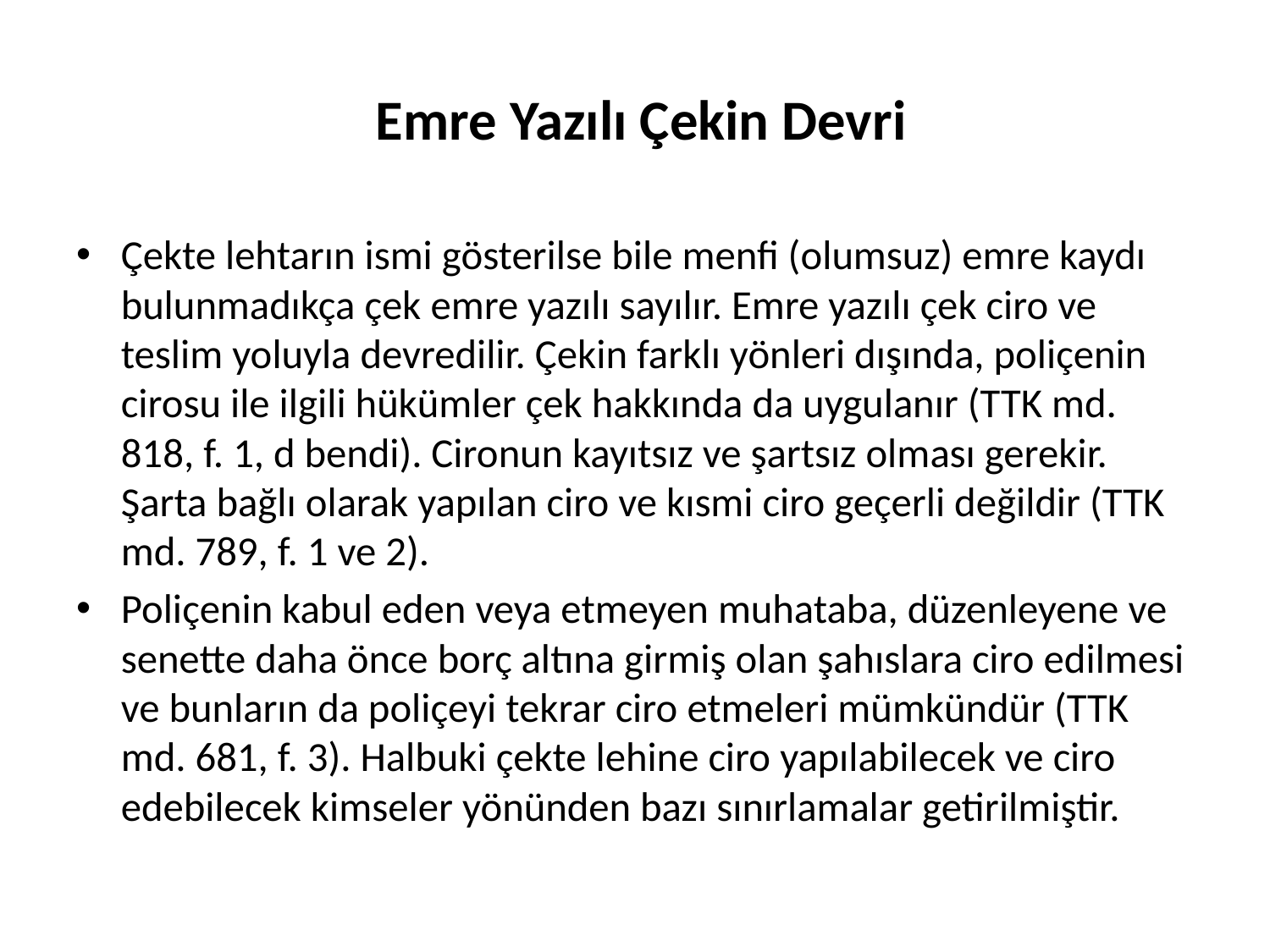

# Emre Yazılı Çekin Devri
Çekte lehtarın ismi gösterilse bile menfi (olumsuz) emre kaydı bulunmadıkça çek emre yazılı sayılır. Emre yazılı çek ciro ve teslim yoluyla devredilir. Çekin farklı yönleri dışında, poliçenin cirosu ile ilgili hükümler çek hakkında da uygulanır (TTK md. 818, f. 1, d bendi). Cironun kayıtsız ve şartsız olması gerekir. Şarta bağlı olarak yapılan ciro ve kısmi ciro geçerli değildir (TTK md. 789, f. 1 ve 2).
Poliçenin kabul eden veya etmeyen muhataba, düzenleyene ve senette daha önce borç altına girmiş olan şahıslara ciro edilmesi ve bunların da poliçeyi tekrar ciro etmeleri mümkündür (TTK md. 681, f. 3). Halbuki çekte lehine ciro yapılabilecek ve ciro edebilecek kimseler yönünden bazı sınırlamalar getirilmiştir.